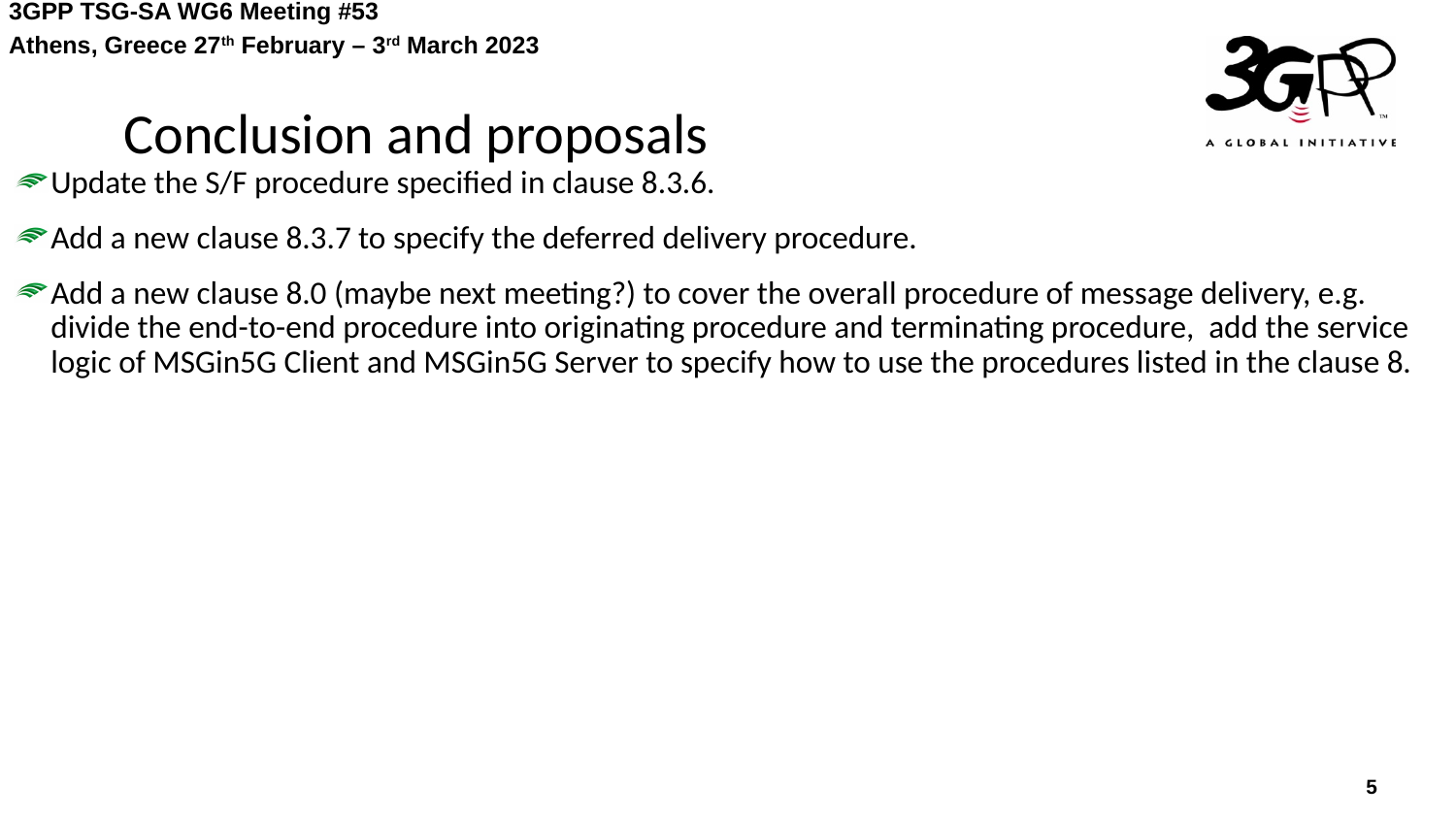

Conclusion and proposals
Update the S/F procedure specified in clause 8.3.6.
Add a new clause 8.3.7 to specify the deferred delivery procedure.
Add a new clause 8.0 (maybe next meeting?) to cover the overall procedure of message delivery, e.g. divide the end-to-end procedure into originating procedure and terminating procedure,  add the service logic of MSGin5G Client and MSGin5G Server to specify how to use the procedures listed in the clause 8.